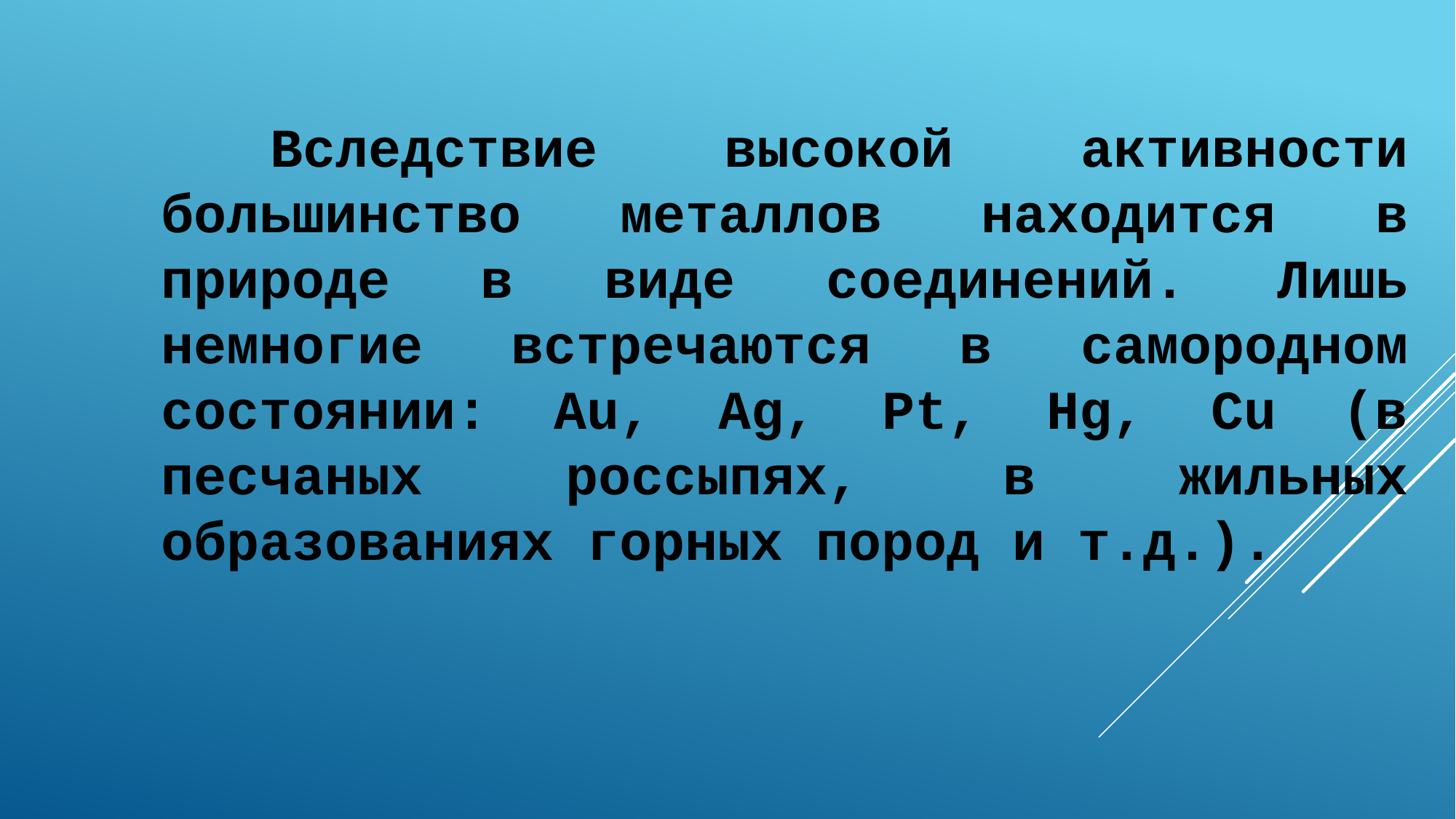

Вследствие высокой активности большинство металлов находится в природе в виде соединений. Лишь немногие встречаются в самородном состоянии: Au, Ag, Pt, Hg, Cu (в песчаных россыпях, в жильных образованиях горных пород и т.д.).